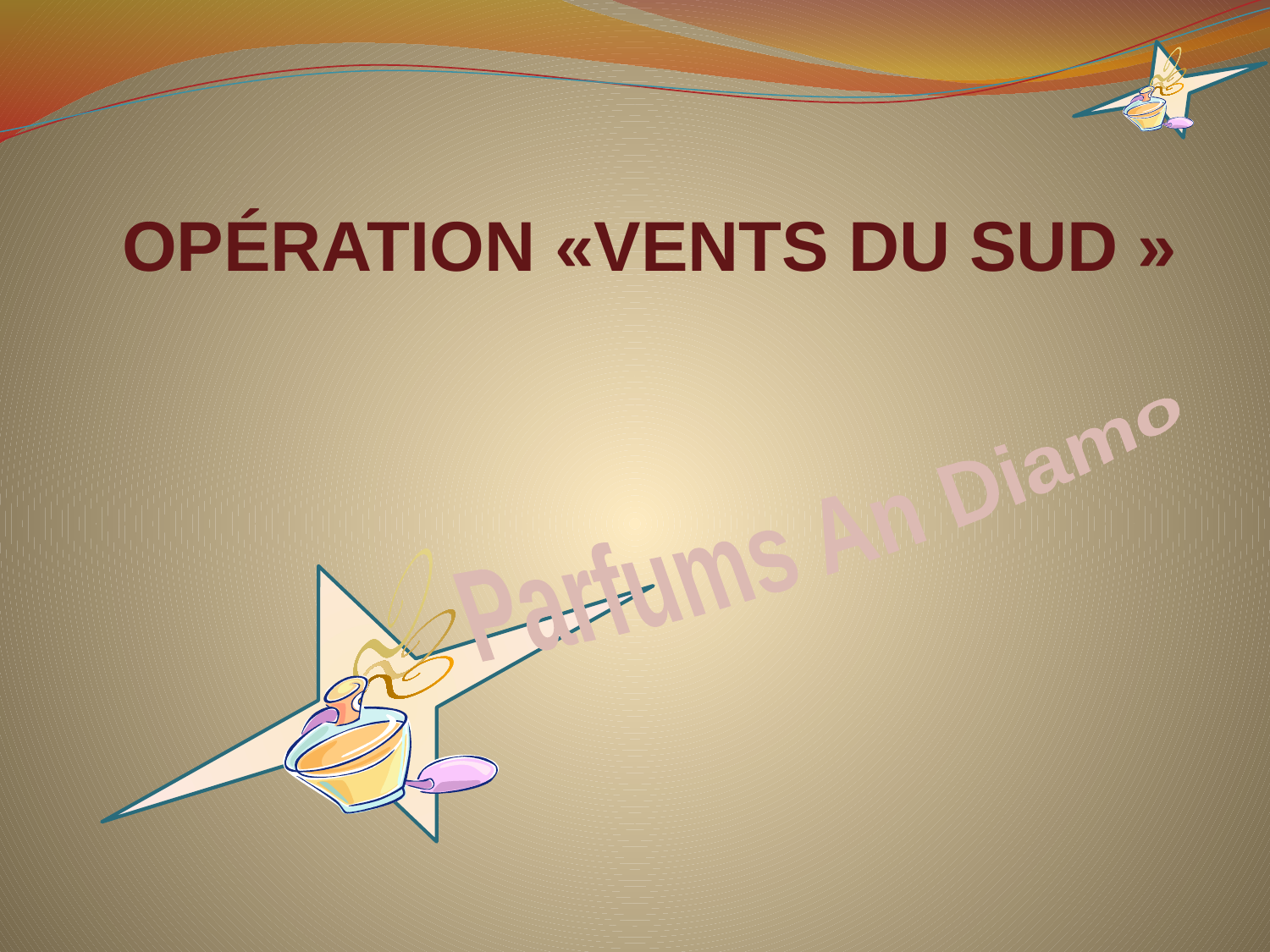

# Opération «Vents du Sud »
Parfums An Diamo